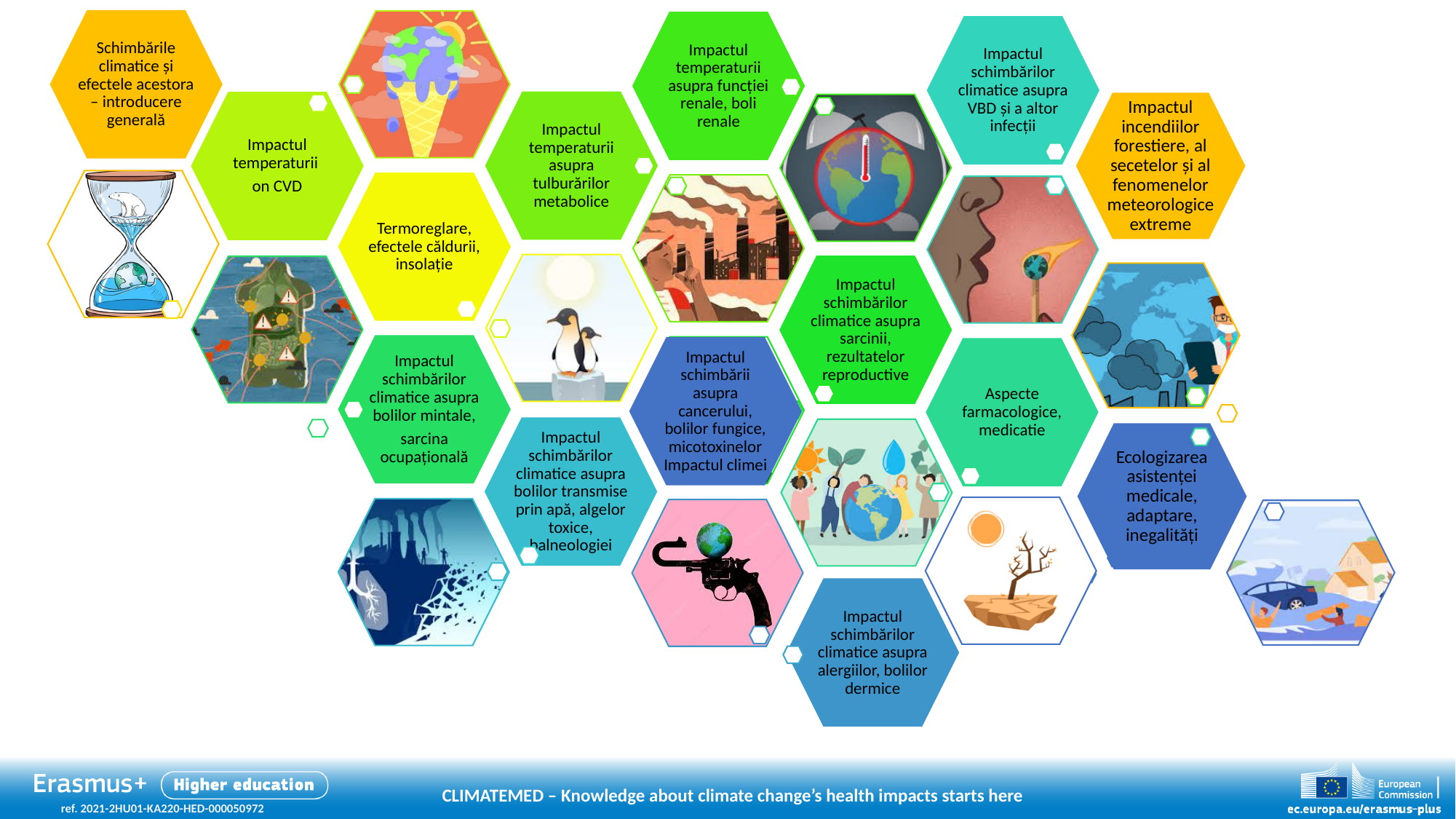

Schimbările climatice și efectele acestora – introducere generală
Termoreglare, efectele căldurii, insolație
Impactul temperaturii
on CVD
Impactul temperaturii asupra tulburărilor metabolice
Impactul temperaturii asupra funcției renale, boli renale
Impactul schimbărilor climatice asupra sarcinii, rezultatelor reproductive
Impactul schimbărilor climatice asupra bolilor mintale,
sarcina ocupațională
Aspecte farmacologice, medicatie
Impactul schimbărilor climatice asupra VBD și a altor infecții
Impactul schimbărilor climatice asupra bolilor transmise prin apă, algelor toxice, balneologiei
Impactul schimbărilor climatice asupra alergiilor, bolilor dermice
Impactul schimbării asupra cancerului, bolilor fungice, micotoxinelor Impactul climei
Impactul incendiilor forestiere, al secetelor și al fenomenelor meteorologice extreme
Ecologizarea asistenței medicale, adaptare, inegalități